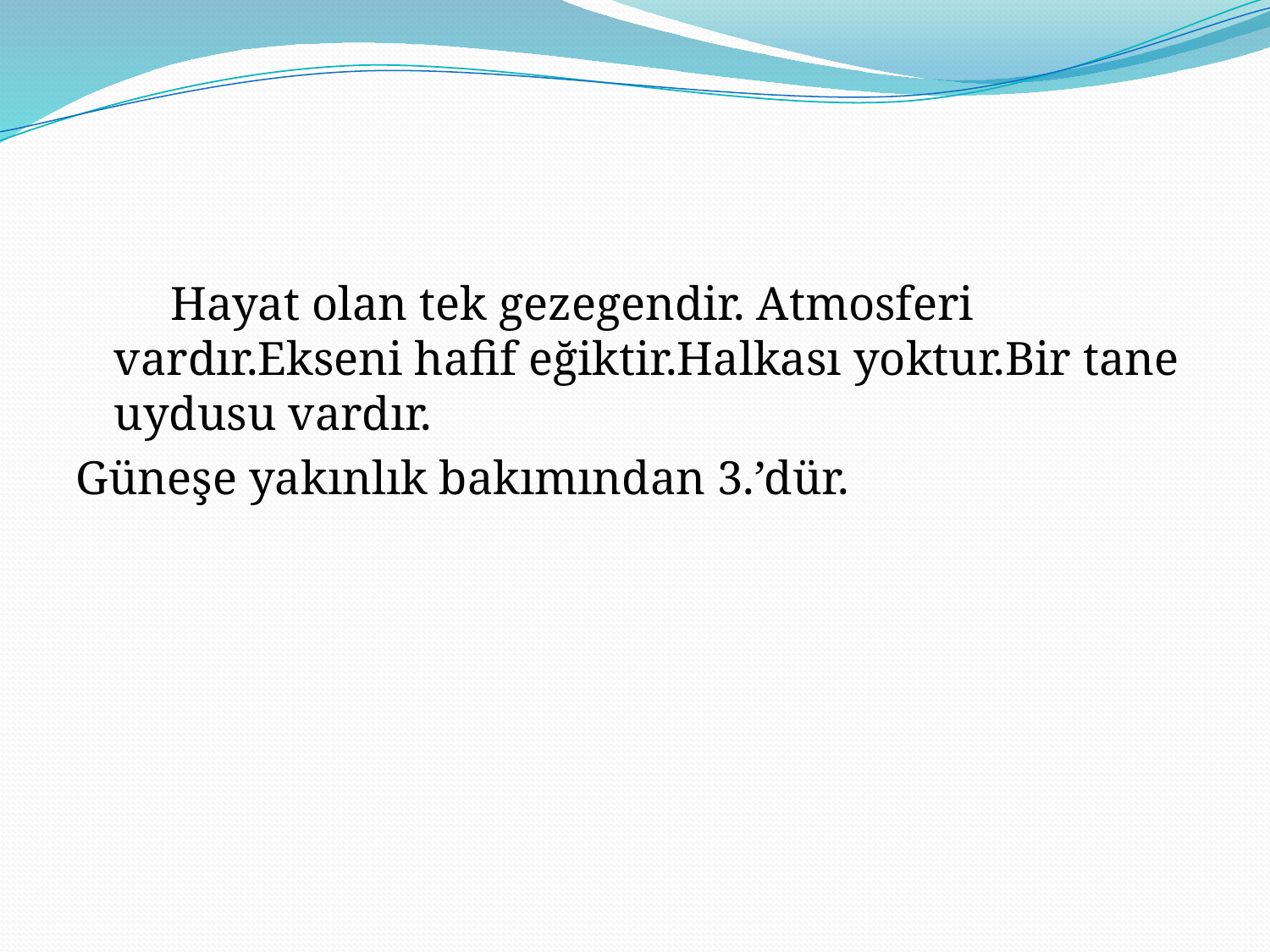

Hayat olan tek gezegendir. Atmosferi vardır.Ekseni hafif eğiktir.Halkası yoktur.Bir tane uydusu vardır.
Güneşe yakınlık bakımından 3.’dür.